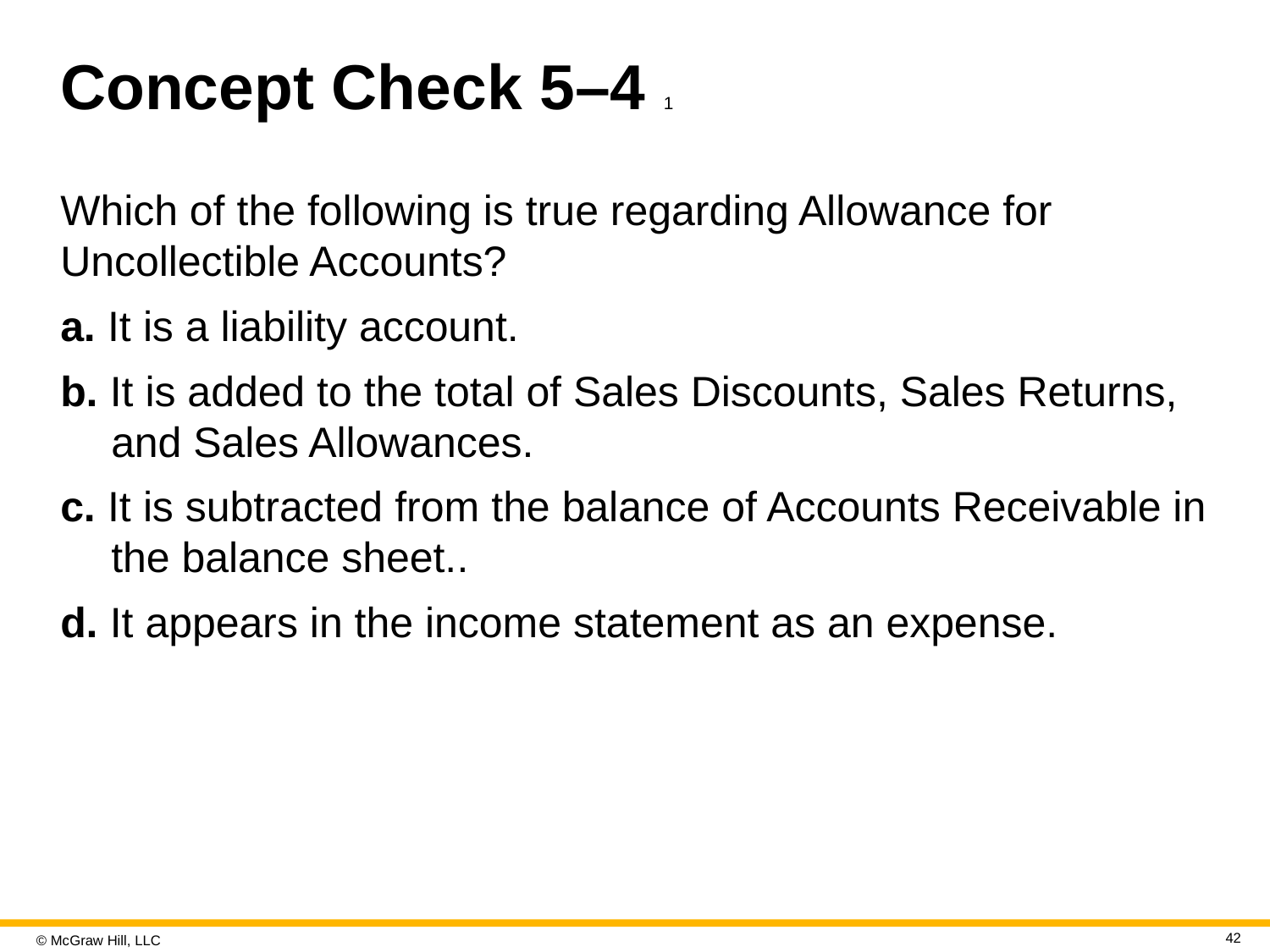

# Concept Check 5–4 1
Which of the following is true regarding Allowance for Uncollectible Accounts?
a. It is a liability account.
b. It is added to the total of Sales Discounts, Sales Returns, and Sales Allowances.
c. It is subtracted from the balance of Accounts Receivable in the balance sheet..
d. It appears in the income statement as an expense.
42